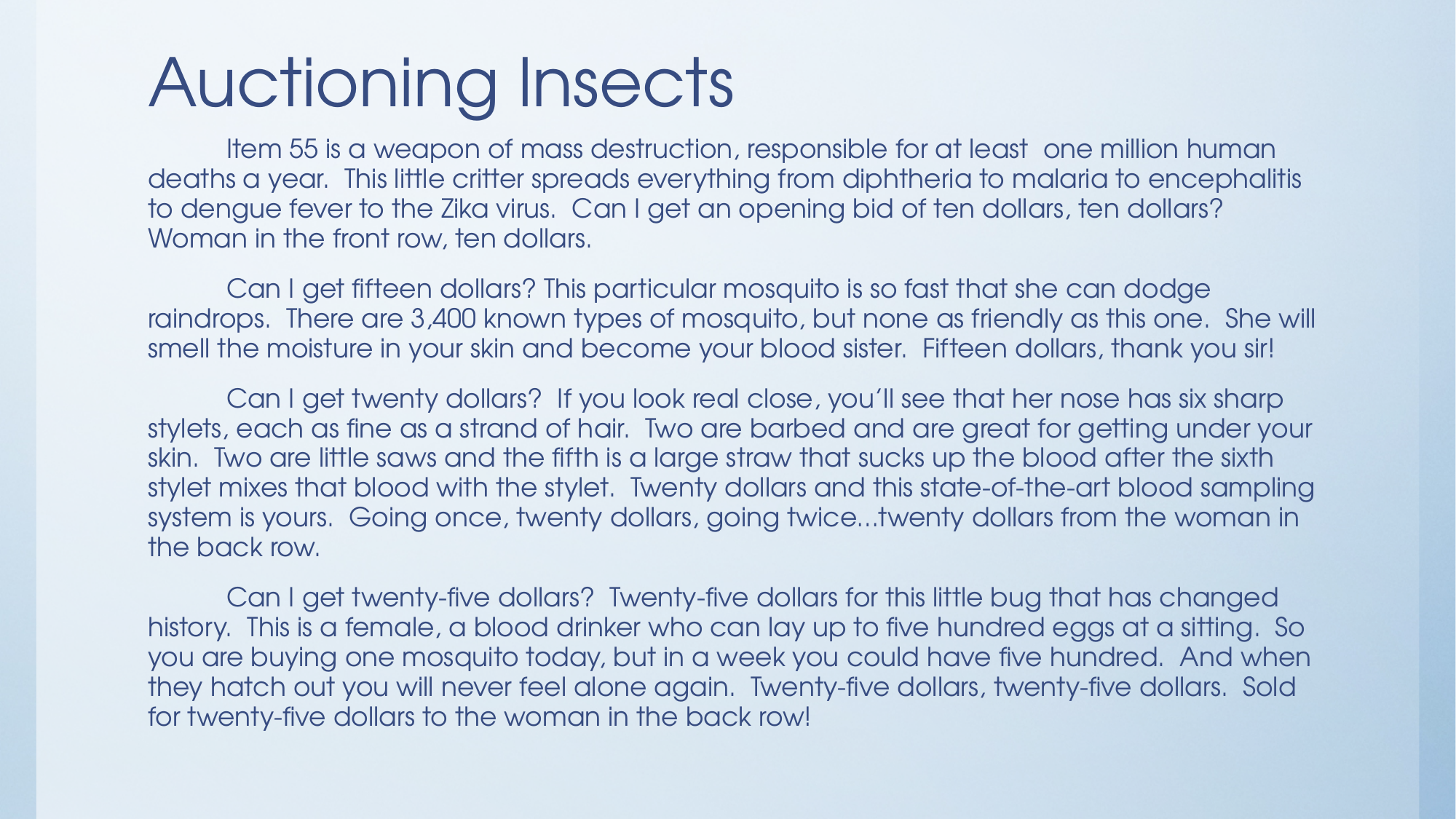

# Auctioning Insects
	Item 55 is a weapon of mass destruction, responsible for at least  one million human deaths a year.  This little critter spreads everything from diphtheria to malaria to encephalitis to dengue fever to the Zika virus.  Can I get an opening bid of ten dollars, ten dollars?  Woman in the front row, ten dollars.
	Can I get fifteen dollars? This particular mosquito is so fast that she can dodge raindrops.  There are 3,400 known types of mosquito, but none as friendly as this one.  She will smell the moisture in your skin and become your blood sister.  Fifteen dollars, thank you sir!
	Can I get twenty dollars?  If you look real close, you’ll see that her nose has six sharp stylets, each as fine as a strand of hair.  Two are barbed and are great for getting under your skin.  Two are little saws and the fifth is a large straw that sucks up the blood after the sixth stylet mixes that blood with the stylet.  Twenty dollars and this state-of-the-art blood sampling system is yours.  Going once, twenty dollars, going twice…twenty dollars from the woman in the back row.
	Can I get twenty-five dollars?  Twenty-five dollars for this little bug that has changed history.  This is a female, a blood drinker who can lay up to five hundred eggs at a sitting.  So you are buying one mosquito today, but in a week you could have five hundred.  And when they hatch out you will never feel alone again.  Twenty-five dollars, twenty-five dollars.  Sold for twenty-five dollars to the woman in the back row!